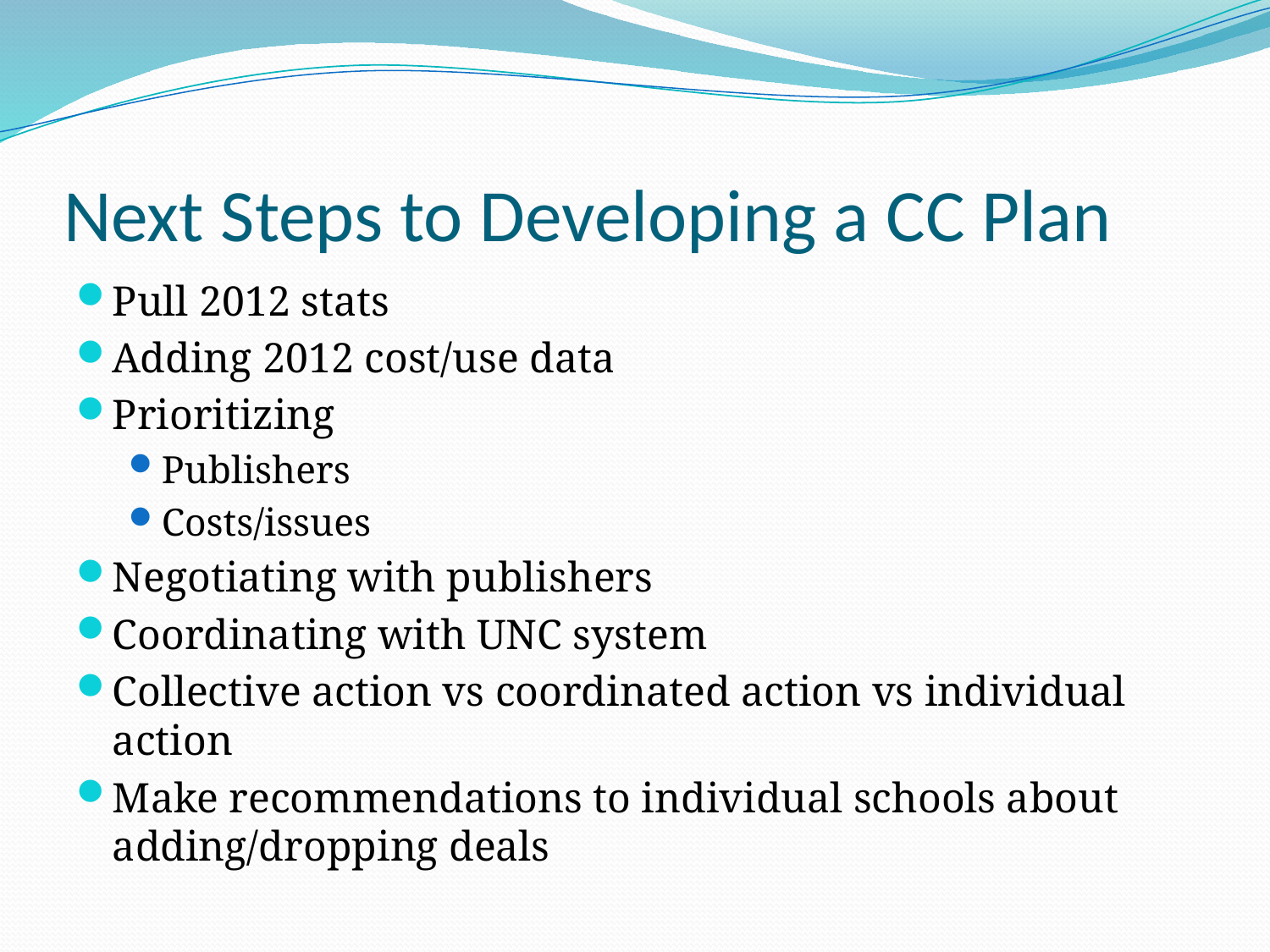

# Next Steps to Developing a CC Plan
Pull 2012 stats
Adding 2012 cost/use data
Prioritizing
Publishers
Costs/issues
Negotiating with publishers
Coordinating with UNC system
Collective action vs coordinated action vs individual action
Make recommendations to individual schools about adding/dropping deals